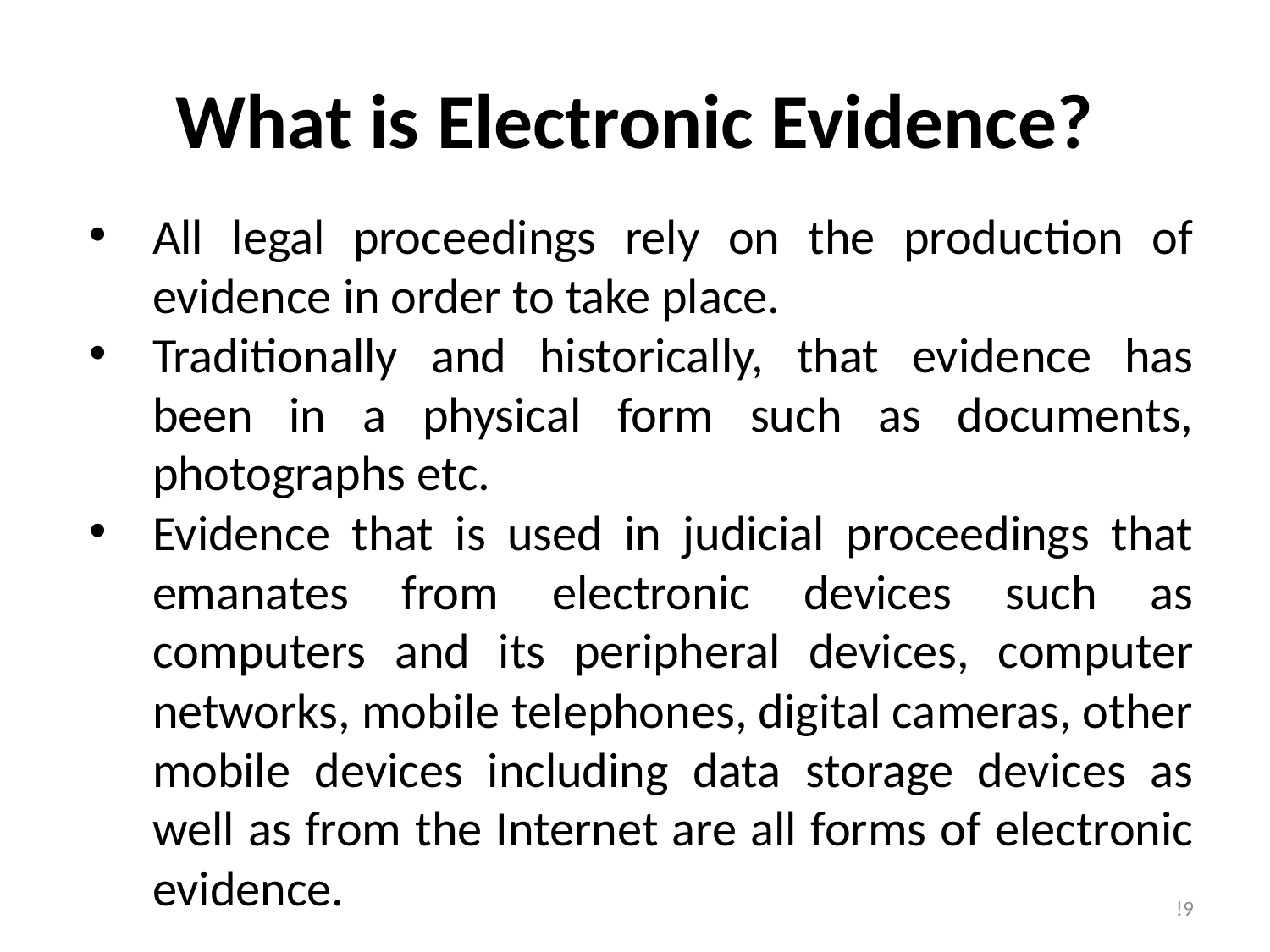

# What is Electronic Evidence?
All legal proceedings rely on the production of evidence in order to take place.
Traditionally and historically, that evidence has been in a physical form such as documents, photographs etc.
Evidence that is used in judicial proceedings that emanates from electronic devices such as computers and its peripheral devices, computer networks, mobile telephones, digital cameras, other mobile devices including data storage devices as well as from the Internet are all forms of electronic evidence.
!9